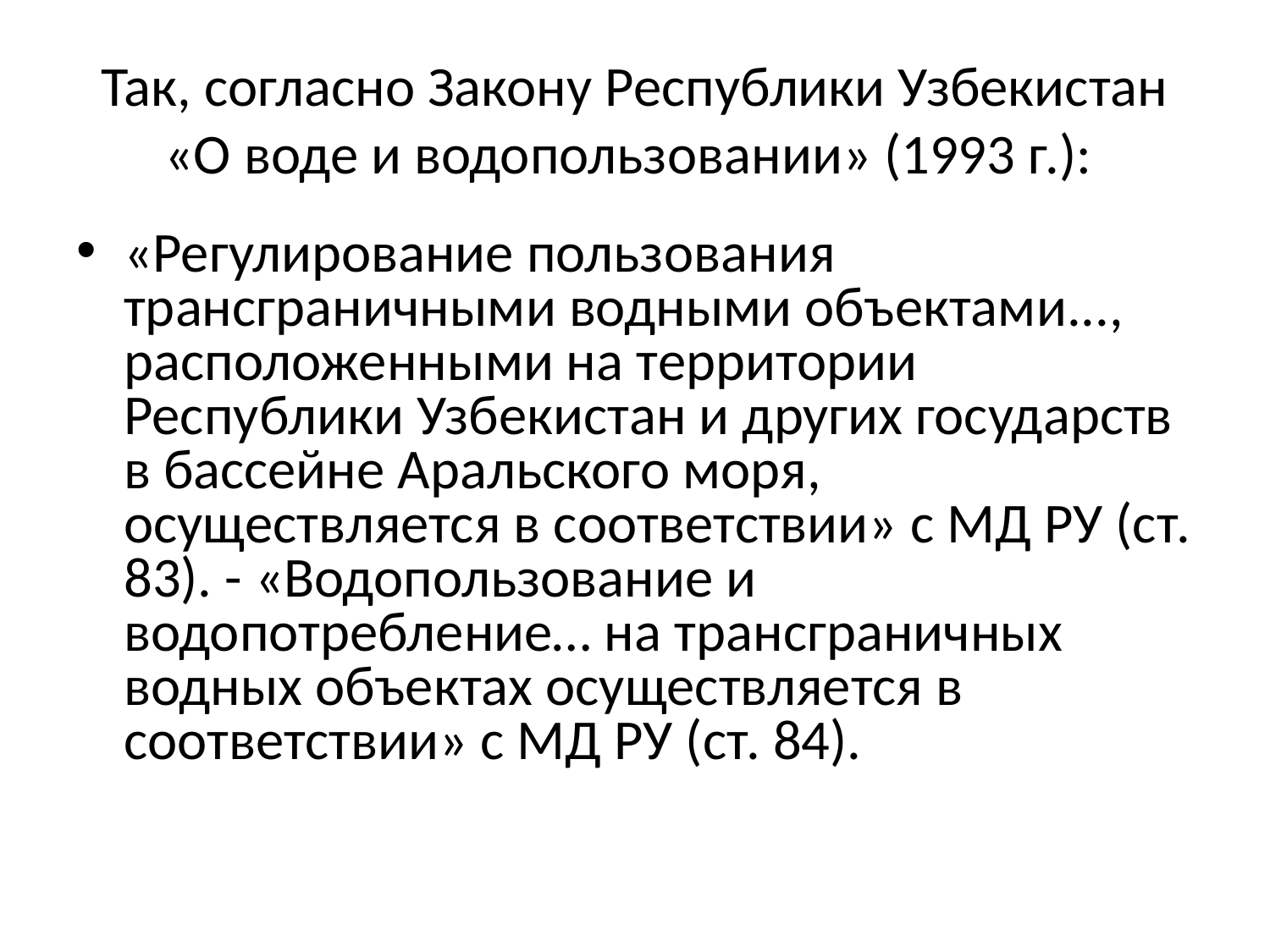

# Так, согласно Закону Республики Узбекистан «О воде и водопользовании» (1993 г.):
«Регулирование пользования трансграничными водными объектами..., расположенными на территории Республики Узбекистан и других государств в бассейне Аральского моря, осуществляется в соответствии» с МД РУ (ст. 83). - «Водопользование и водопотребление… на трансграничных водных объектах осуществляется в соответствии» с МД РУ (ст. 84).